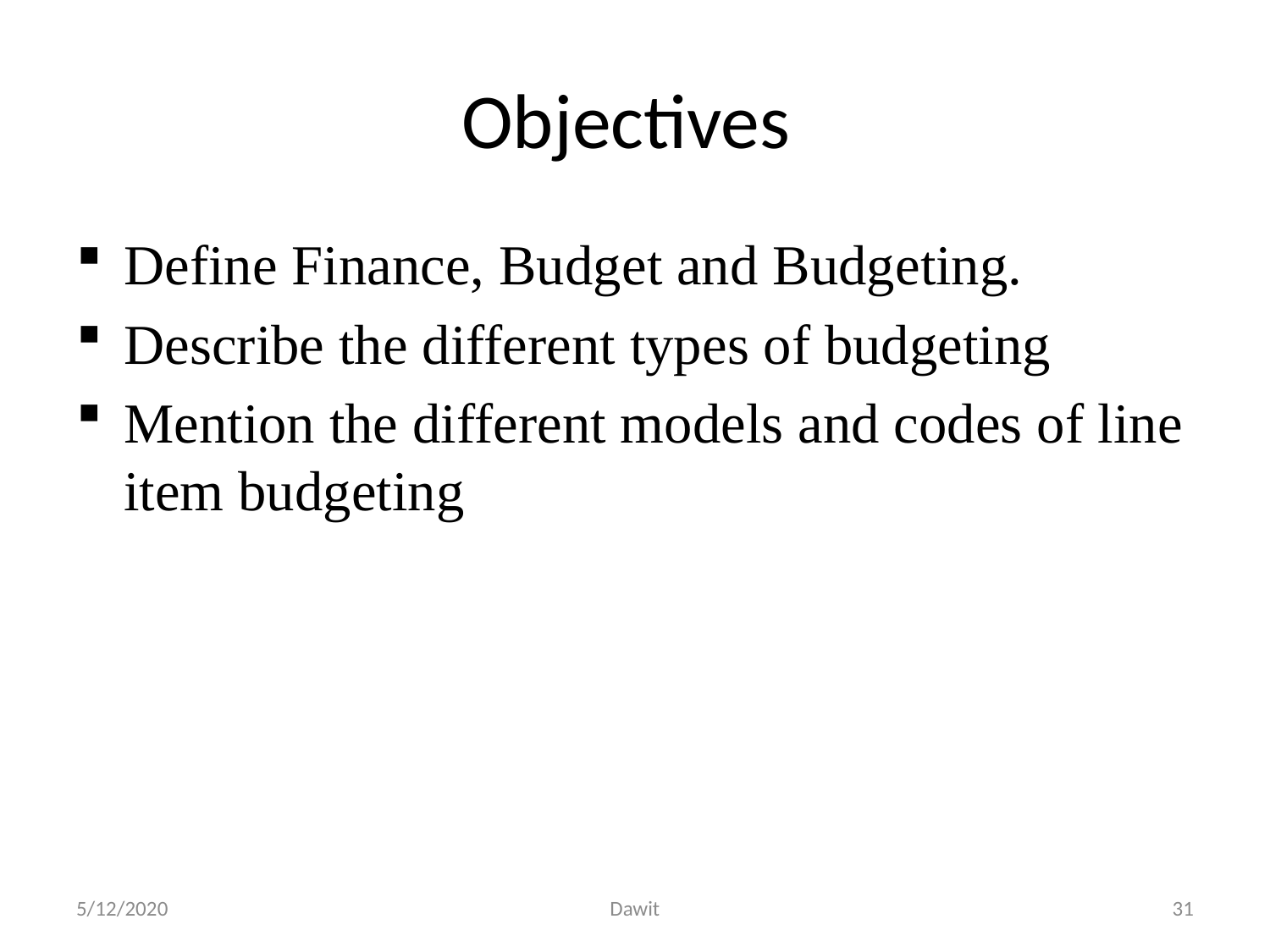

# Objectives
Define Finance, Budget and Budgeting.
Describe the different types of budgeting
Mention the different models and codes of line item budgeting

5/12/2020
Dawit
31